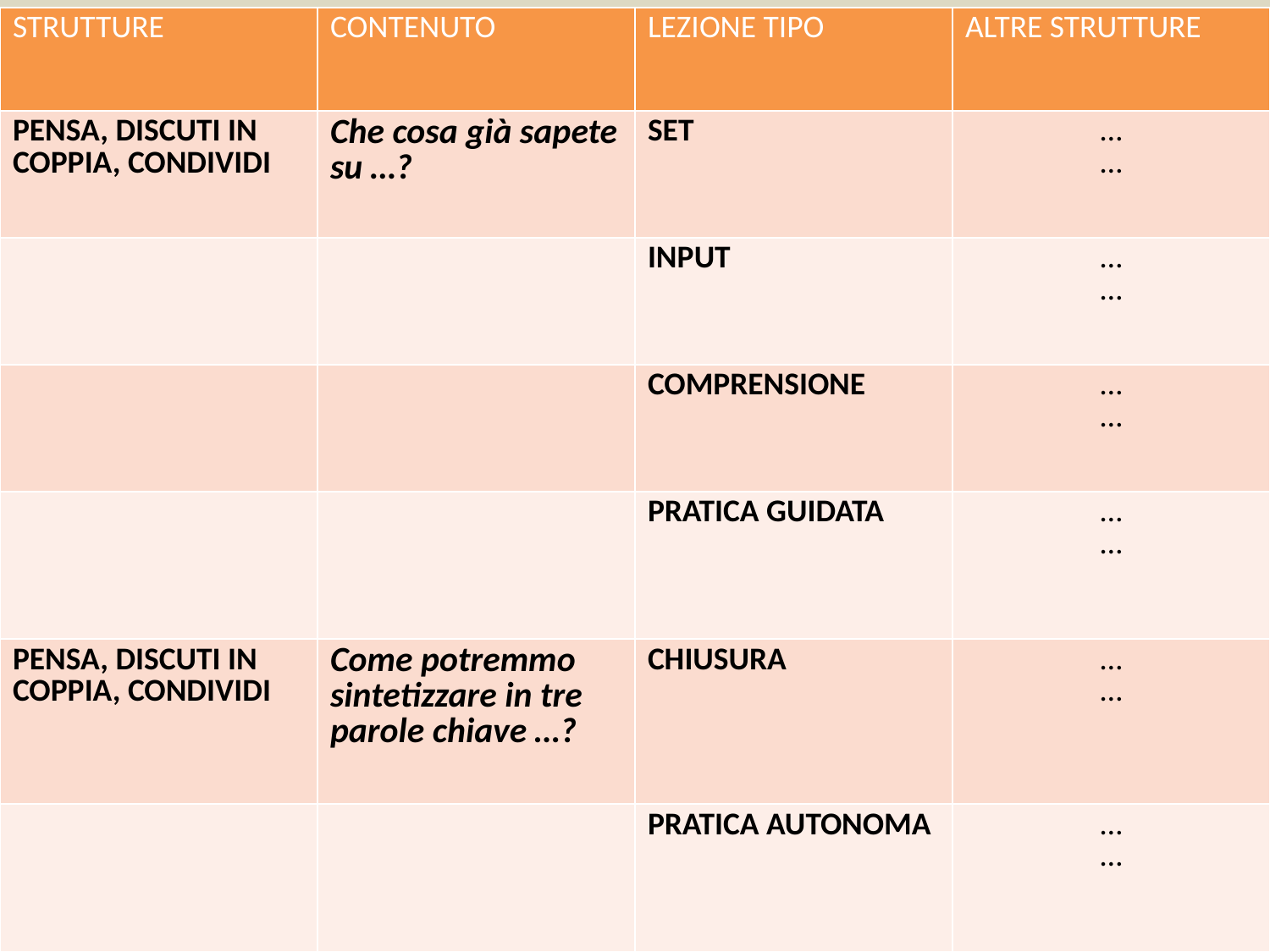

| STRUTTURE | CONTENUTO | LEZIONE TIPO | ALTRE STRUTTURE |
| --- | --- | --- | --- |
| PENSA, DISCUTI IN COPPIA, CONDIVIDI | Che cosa già sapete su …? | SET | … … |
|  |  | INPUT | … … |
|  |  | COMPRENSIONE | … … |
|  |  | PRATICA GUIDATA | … … |
| PENSA, DISCUTI IN COPPIA, CONDIVIDI | Come potremmo sintetizzare in tre parole chiave …? | CHIUSURA | … … |
|  |  | PRATICA AUTONOMA | … … |